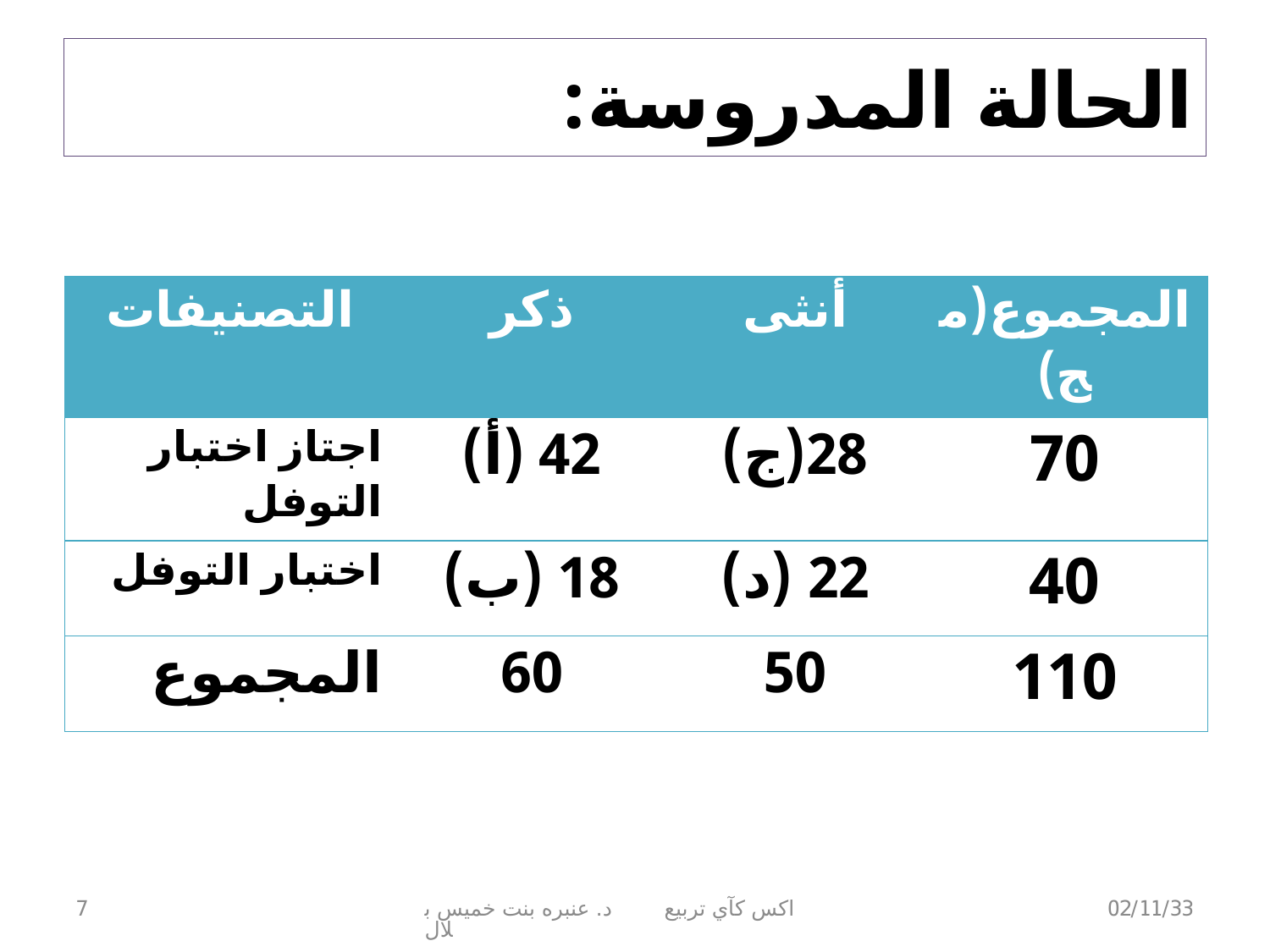

# الحالة المدروسة:
| التصنيفات | ذكر | أنثى | المجموع(مج) |
| --- | --- | --- | --- |
| اجتاز اختبار التوفل | 42 (أ) | 28(ج) | 70 |
| اختبار التوفل | 18 (ب) | 22 (د) | 40 |
| المجموع | 60 | 50 | 110 |
7
اكس كآي تربيع        د. عنبره بنت خميس بلال
02/11/33